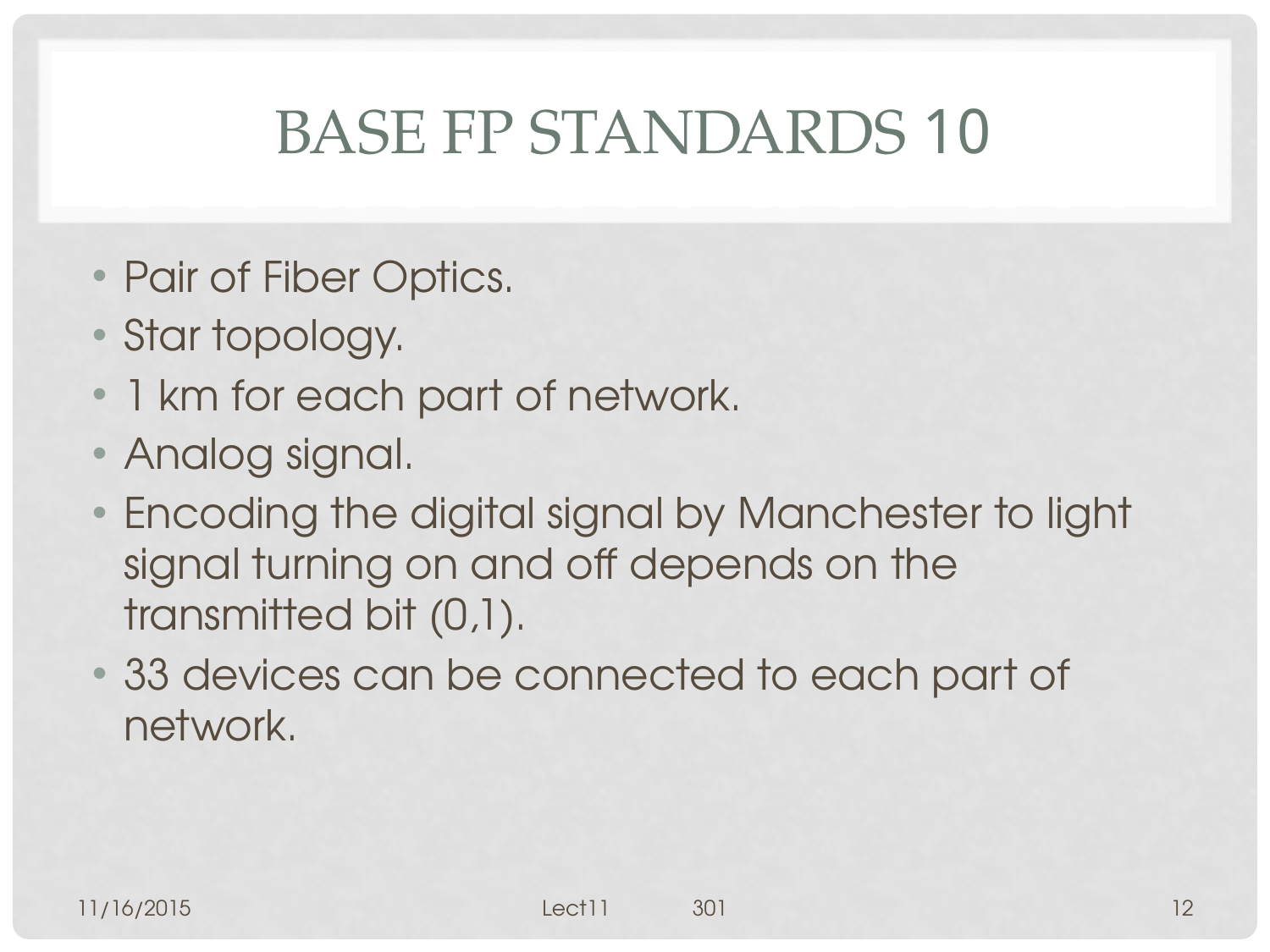

# 10 Base FP standards
Pair of Fiber Optics.
Star topology.
1 km for each part of network.
Analog signal.
Encoding the digital signal by Manchester to light signal turning on and off depends on the transmitted bit (0,1).
33 devices can be connected to each part of network.
11/16/2015
Lect11              301
12